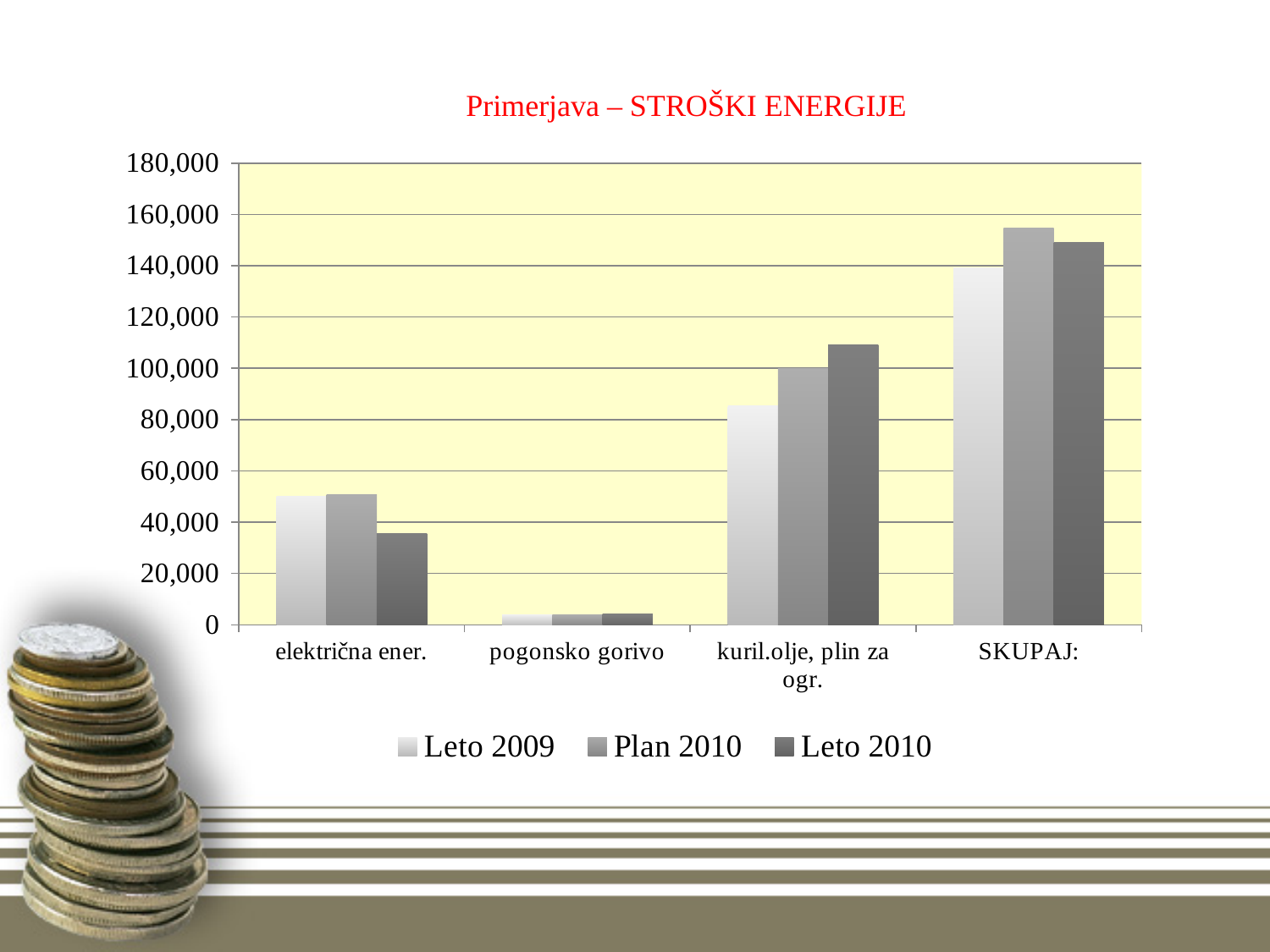

# Primerjava – STROŠKI ENERGIJE

### Chart

| Category | Leto 2009 | Plan 2010 | Leto 2010 |
|---|---|---|---|
| električna ener. | 50061.920000000006 | 50862.91 | 35609.65 |
| pogonsko gorivo | 3766.98 | 3827.25 | 4337.91 |
| kuril.olje, plin za ogr. | 85455.82 | 100000.0 | 109240.72 |
| SKUPAJ: | 139284.72 | 154690.16 | 149188.28 |